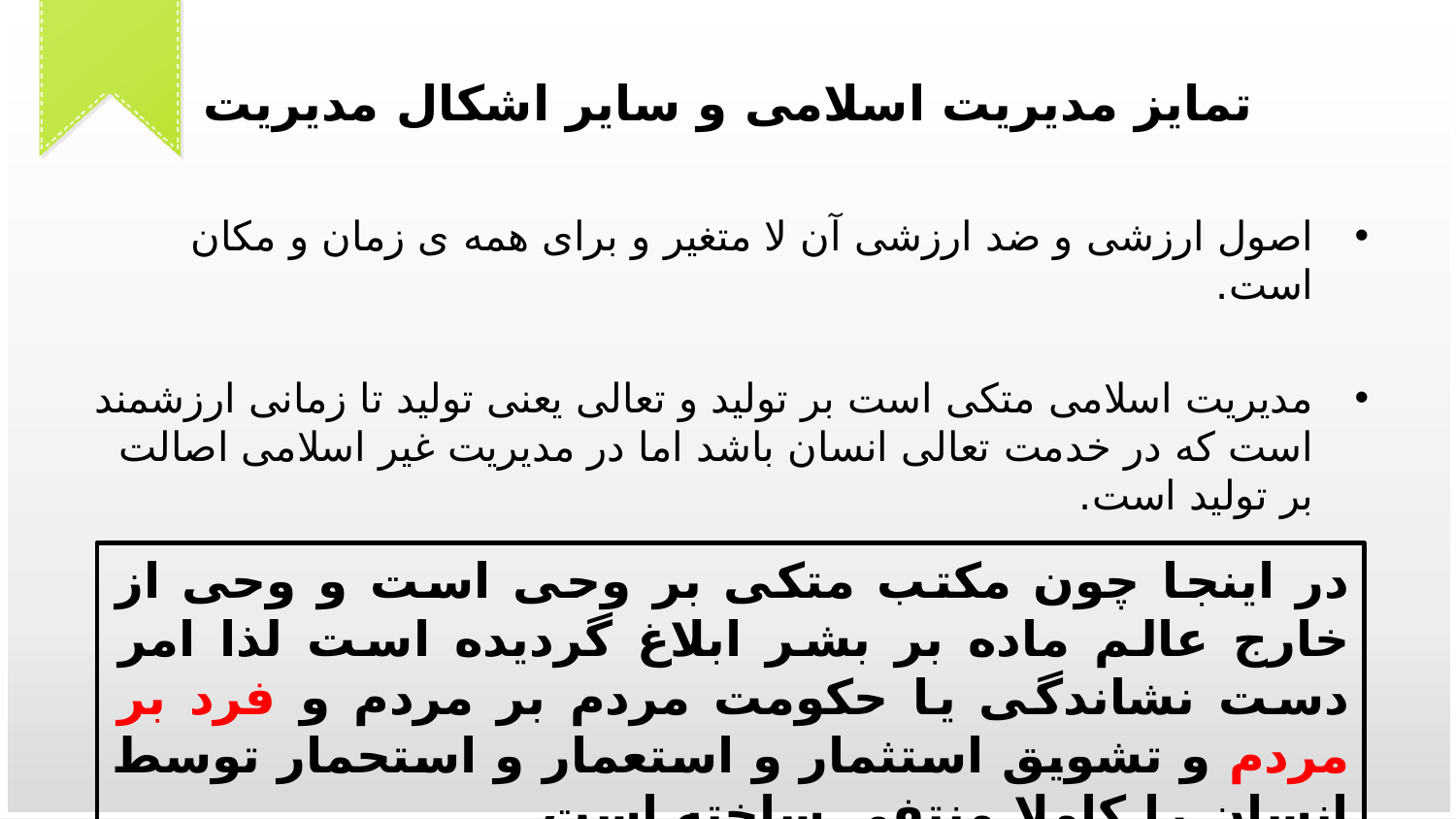

# تمایز مدیریت اسلامی و سایر اشکال مدیریت
اصول ارزشی و ضد ارزشی آن لا متغیر و برای همه ی زمان و مکان است.

مدیریت اسلامی متکی است بر تولید و تعالی یعنی تولید تا زمانی ارزشمند است که در خدمت تعالی انسان باشد اما در مدیریت غیر اسلامی اصالت بر تولید است.
در اینجا چون مکتب متکی بر وحی است و وحی از خارج عالم ماده بر بشر ابلاغ گردیده است لذا امر دست نشاندگی یا حکومت مردم بر مردم و فرد بر مردم و تشویق استثمار و استعمار و استحمار توسط انسان را کاملا منتفی ساخته است.